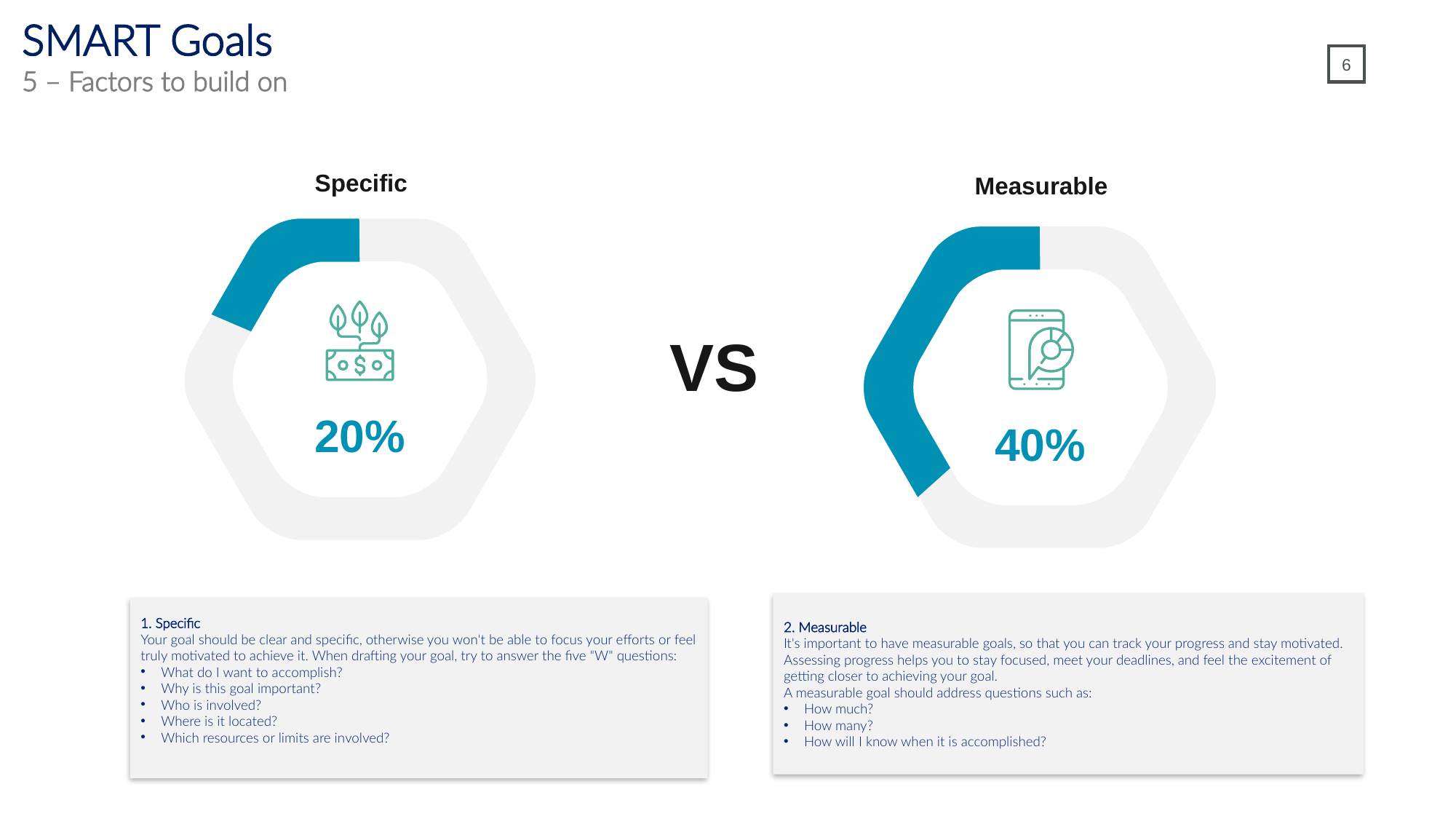

SMART Goals
5 – Factors to build on
Specific
Measurable

VS
20%
40%

2. Measurable
It's important to have measurable goals, so that you can track your progress and stay motivated. Assessing progress helps you to stay focused, meet your deadlines, and feel the excitement of getting closer to achieving your goal.
A measurable goal should address questions such as:
How much?
How many?
How will I know when it is accomplished?

1. Specific
Your goal should be clear and specific, otherwise you won't be able to focus your efforts or feel truly motivated to achieve it. When drafting your goal, try to answer the five "W" questions:
What do I want to accomplish?
Why is this goal important?
Who is involved?
Where is it located?
Which resources or limits are involved?